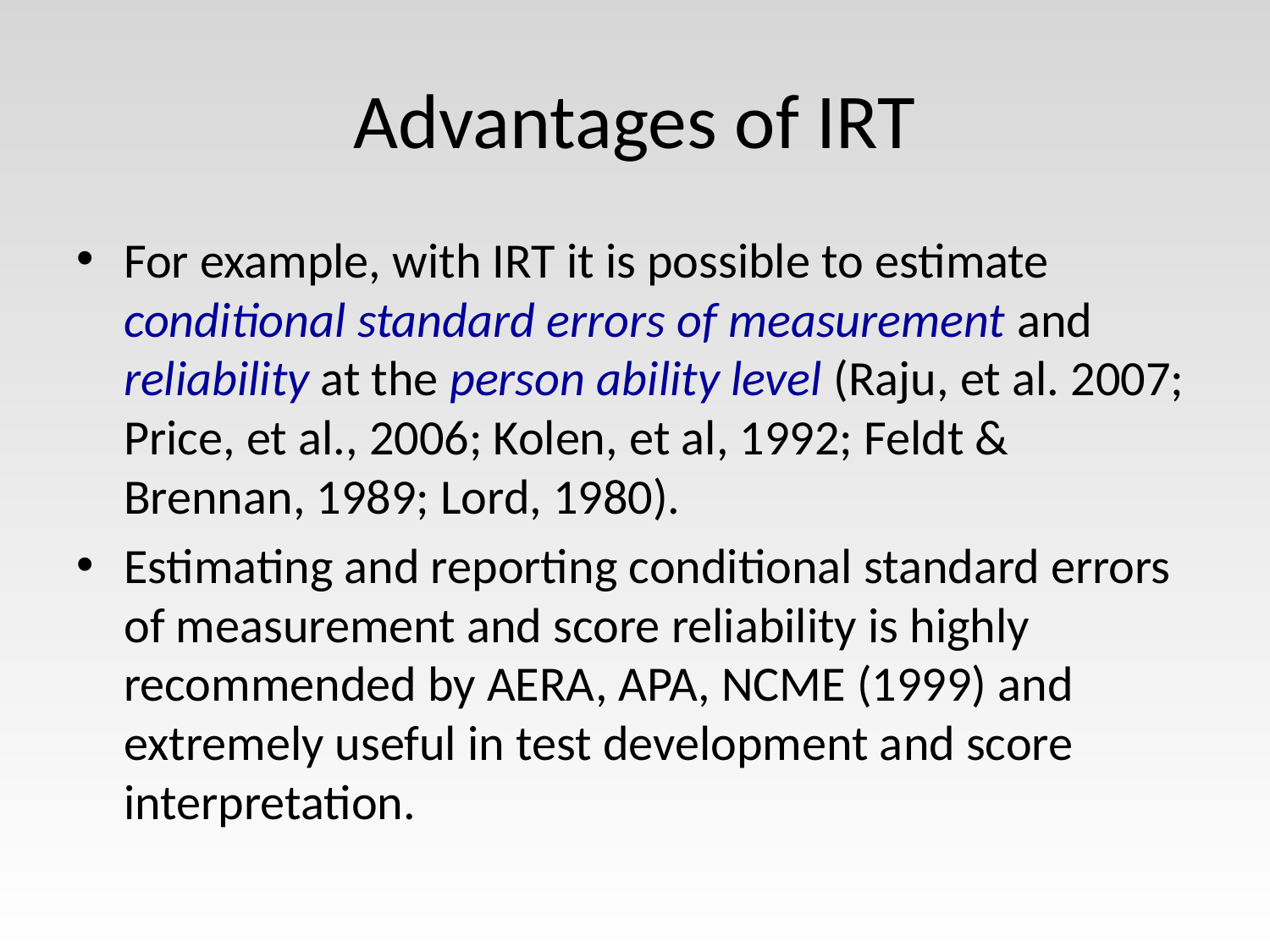

# Advantages of IRT
For example, with IRT it is possible to estimate conditional standard errors of measurement and reliability at the person ability level (Raju, et al. 2007; Price, et al., 2006; Kolen, et al, 1992; Feldt & Brennan, 1989; Lord, 1980).
Estimating and reporting conditional standard errors of measurement and score reliability is highly recommended by AERA, APA, NCME (1999) and extremely useful in test development and score interpretation.